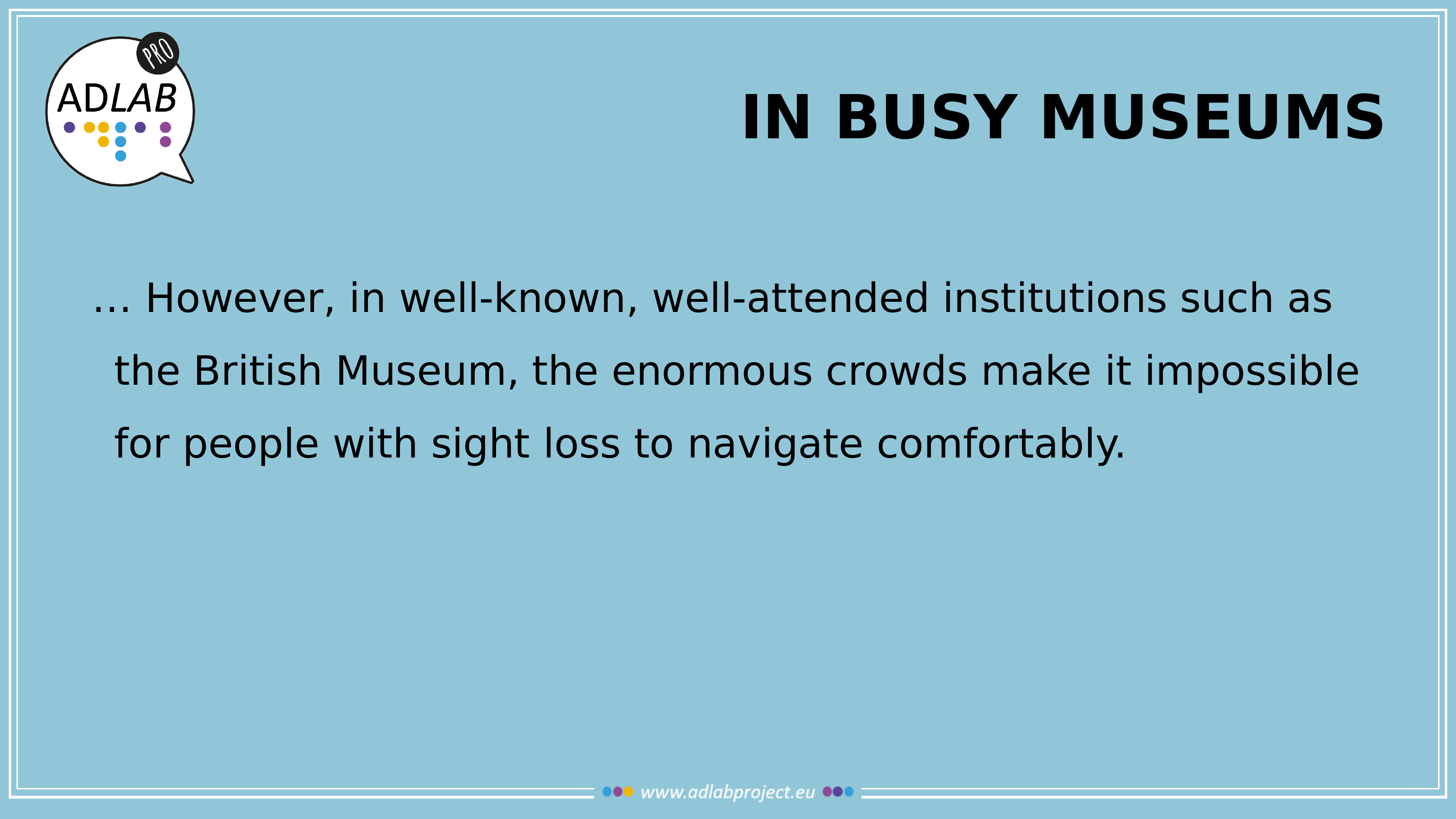

# In busy museums
… However, in well-known, well-attended institutions such as the British Museum, the enormous crowds make it impossible for people with sight loss to navigate comfortably.